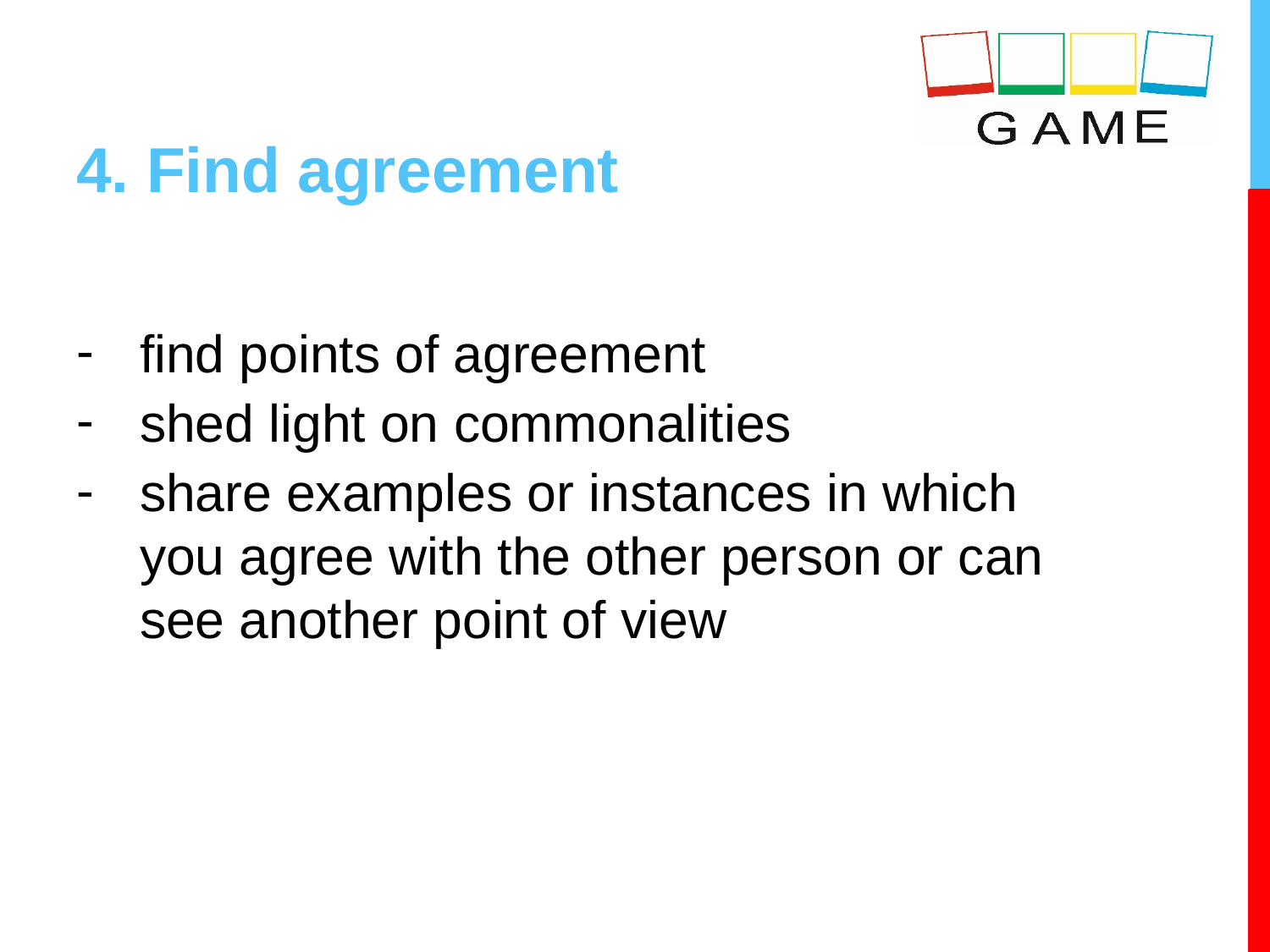

# 4. Find agreement

find points of agreement
shed light on commonalities
share examples or instances in which you agree with the other person or can see another point of view